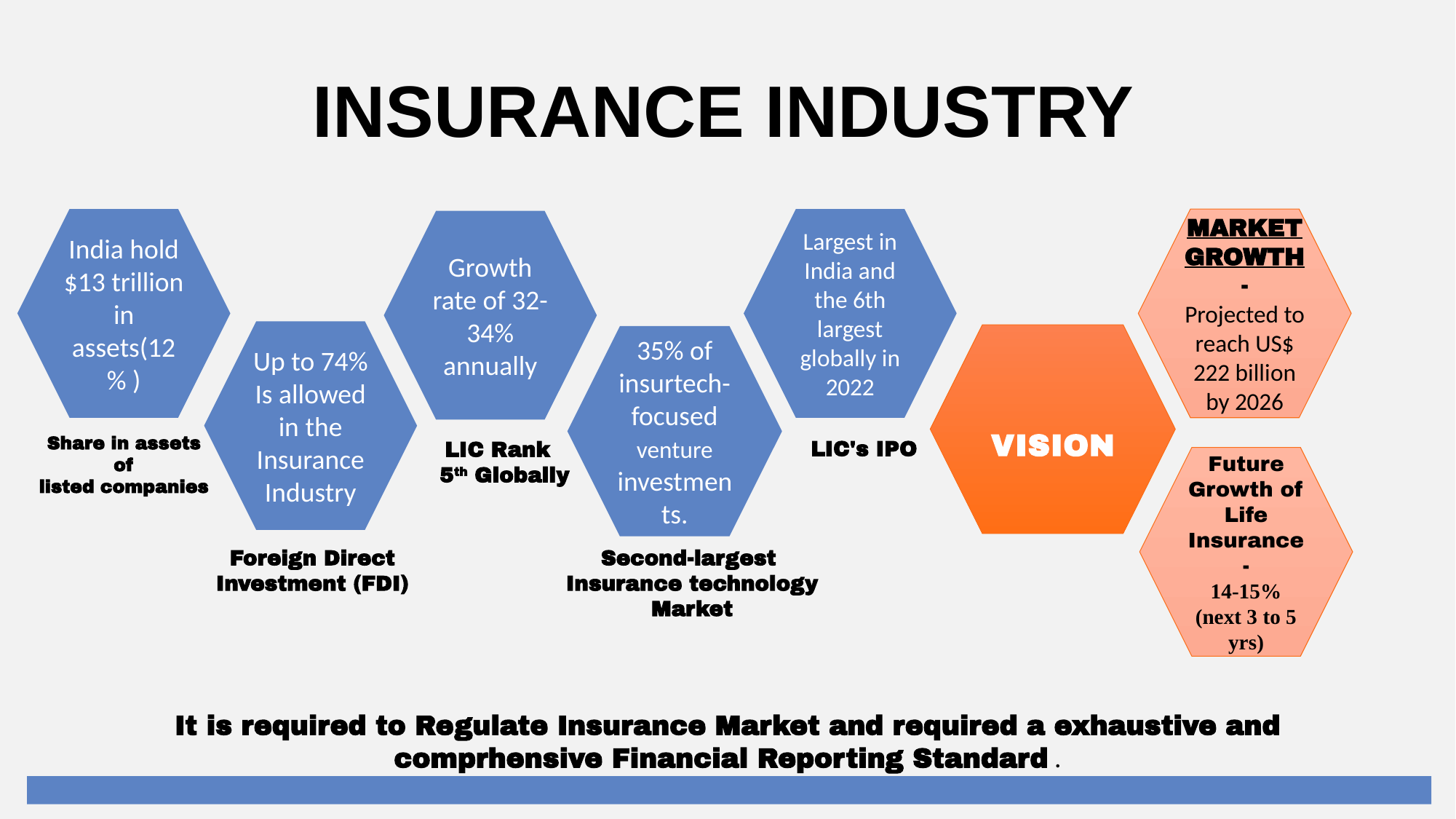

# INSURANCE INDUSTRY
MARKET GROWTH-
Projected to reach US$ 222 billion by 2026
Largest in India and the 6th largest globally in 2022
India hold $13 trillion in assets(12% )
Growth rate of 32-34% annually
Up to 74%
Is allowed in the Insurance Industry

VISION

35% of insurtech-focused venture investments.
Share in assets
 of
listed companies
LIC's IPO
LIC Rank
 5th Globally
Future Growth of Life Insurance-
14-15% (next 3 to 5 yrs)
Foreign Direct
Investment (FDI)
Second-largest
 Insurance technology
 Market
It is required to Regulate Insurance Market and required a exhaustive and comprhensive Financial Reporting Standard .